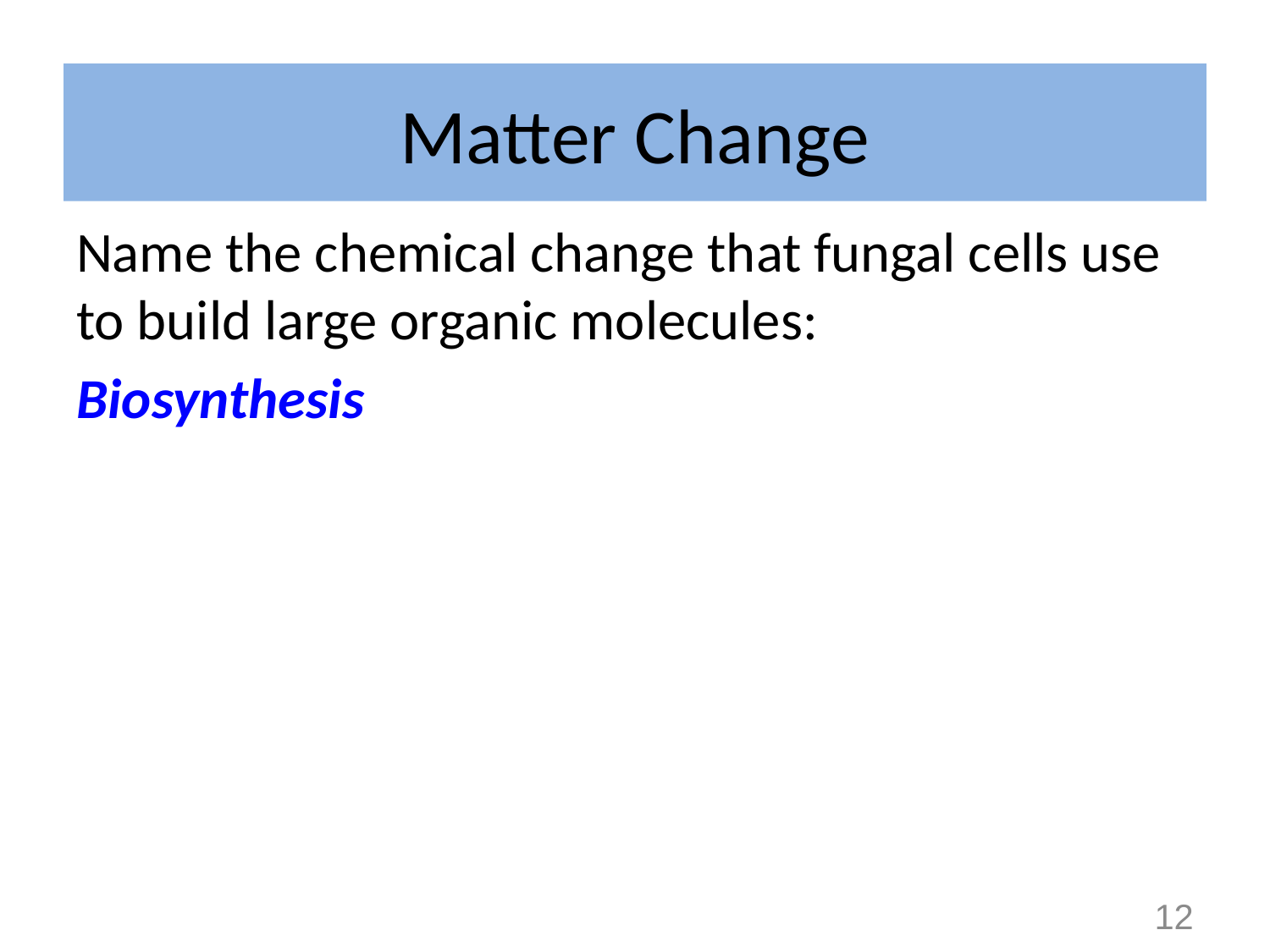

# Matter Change
Name the chemical change that fungal cells use to build large organic molecules:
Biosynthesis

12